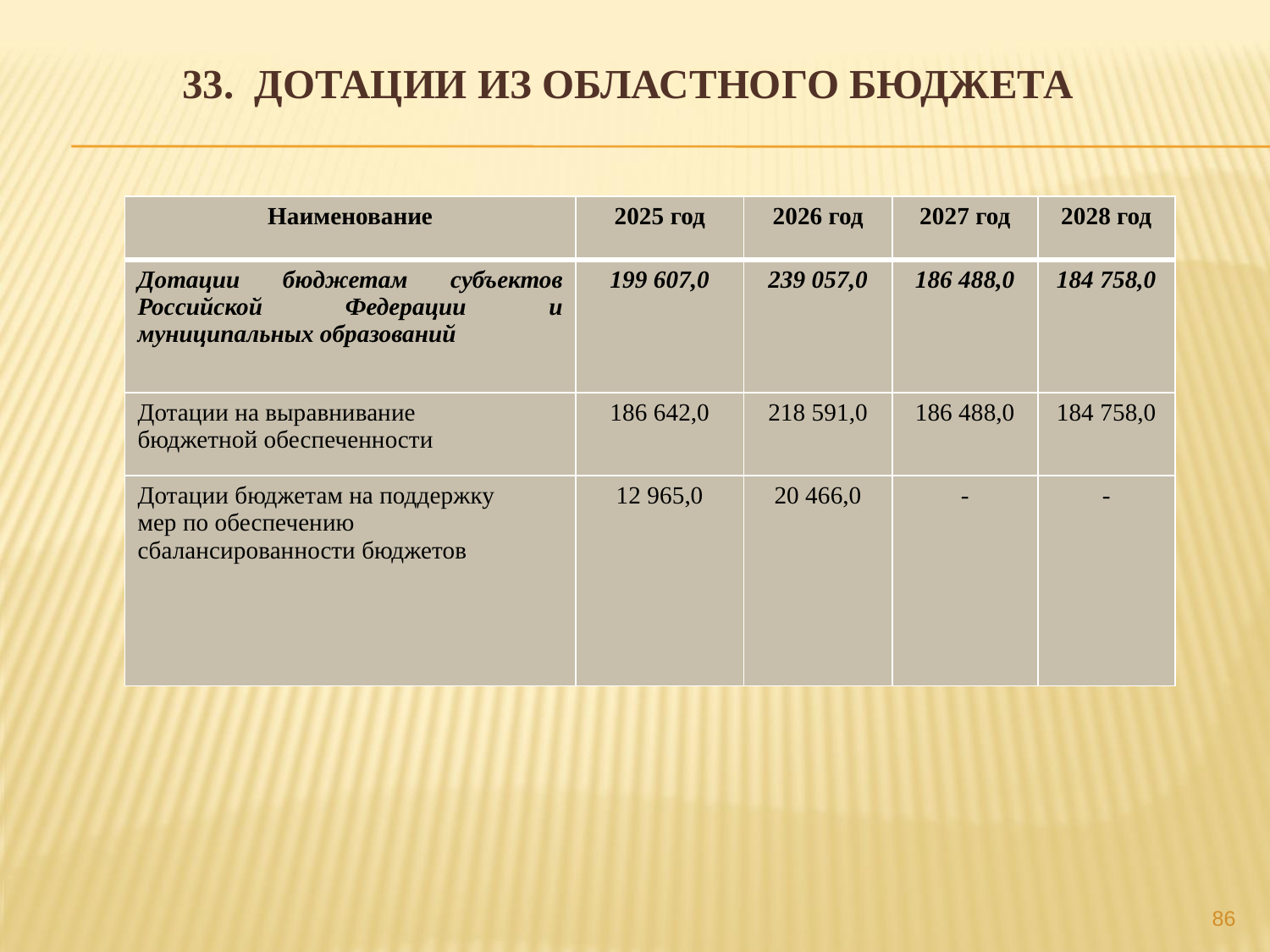

# 33.  Дотации из областного бюджета
| Наименование | 2025 год | 2026 год | 2027 год | 2028 год |
| --- | --- | --- | --- | --- |
| Дотации бюджетам субъектов Российской Федерации и муниципальных образований | 199 607,0 | 239 057,0 | 186 488,0 | 184 758,0 |
| Дотации на выравнивание бюджетной обеспеченности | 186 642,0 | 218 591,0 | 186 488,0 | 184 758,0 |
| Дотации бюджетам на поддержку мер по обеспечению сбалансированности бюджетов | 12 965,0 | 20 466,0 | - | - |
86